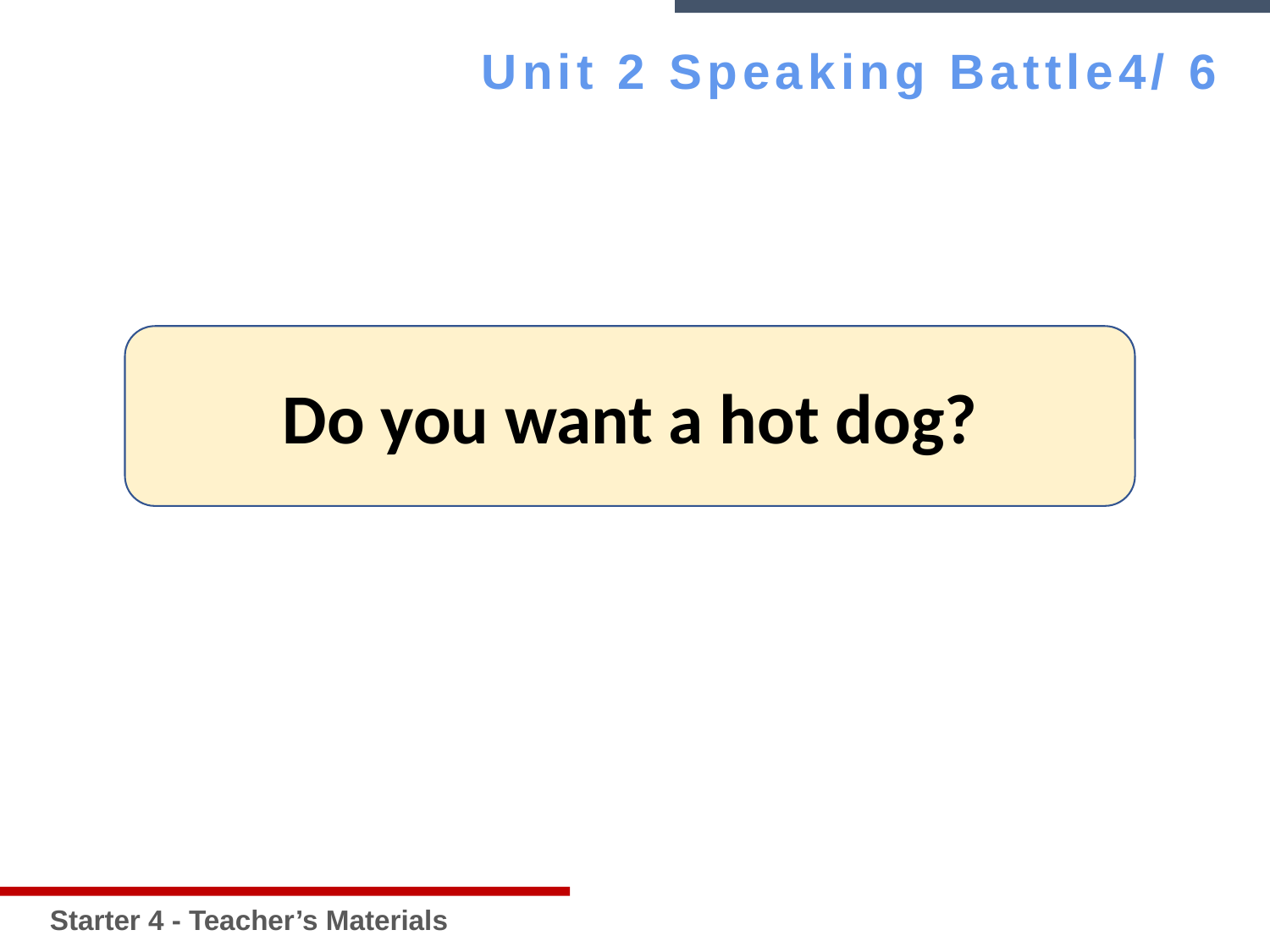

Starter 4 - Teacher’s Materials
Unit 2 Speaking Battle4/ 6
Do you want a hot dog?